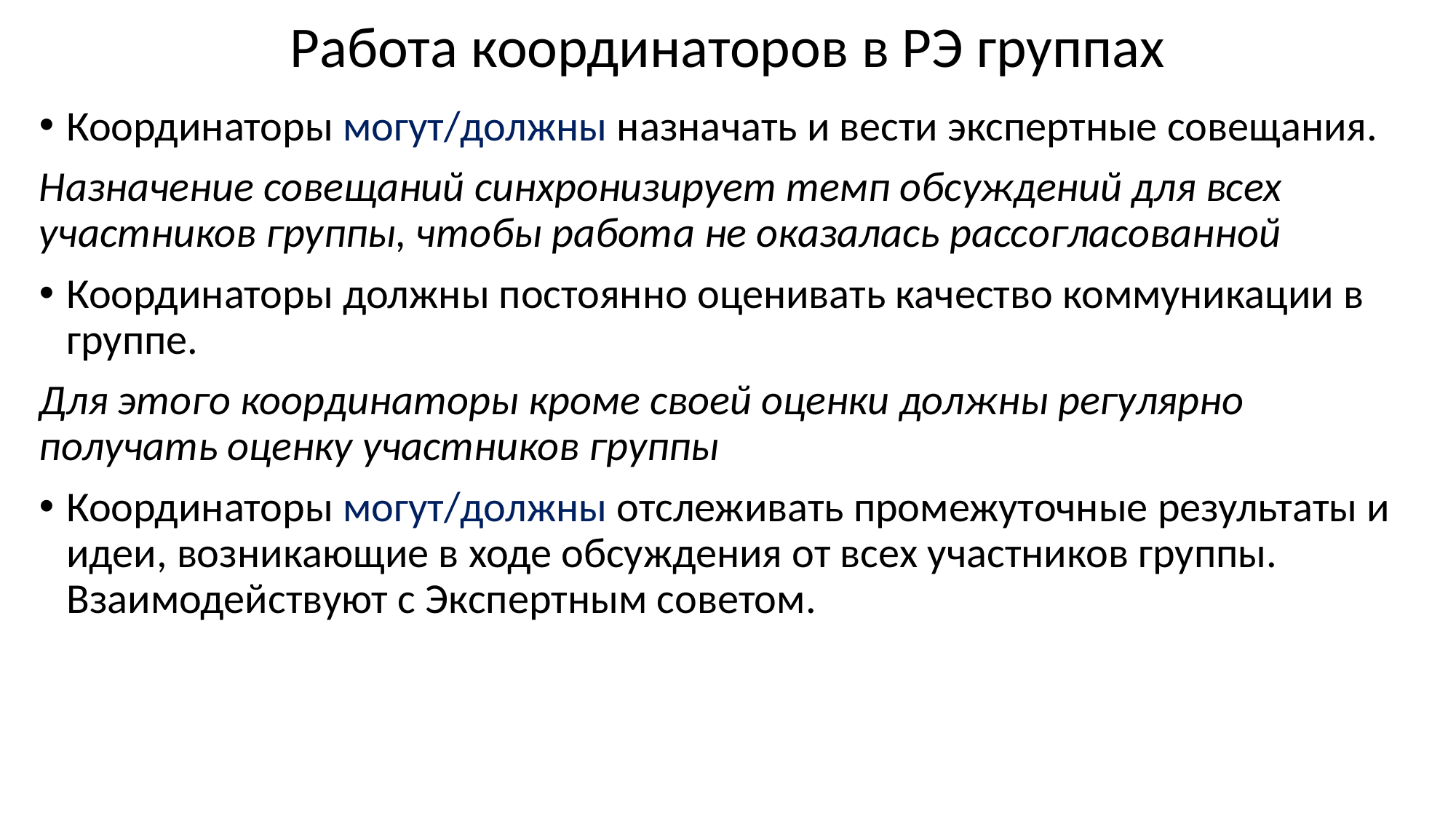

Работа координаторов в РЭ группах
Координаторы могут/должны назначать и вести экспертные совещания.
Назначение совещаний синхронизирует темп обсуждений для всех участников группы, чтобы работа не оказалась рассогласованной
Координаторы должны постоянно оценивать качество коммуникации в группе.
Для этого координаторы кроме своей оценки должны регулярно получать оценку участников группы
Координаторы могут/должны отслеживать промежуточные результаты и идеи, возникающие в ходе обсуждения от всех участников группы. Взаимодействуют с Экспертным советом.